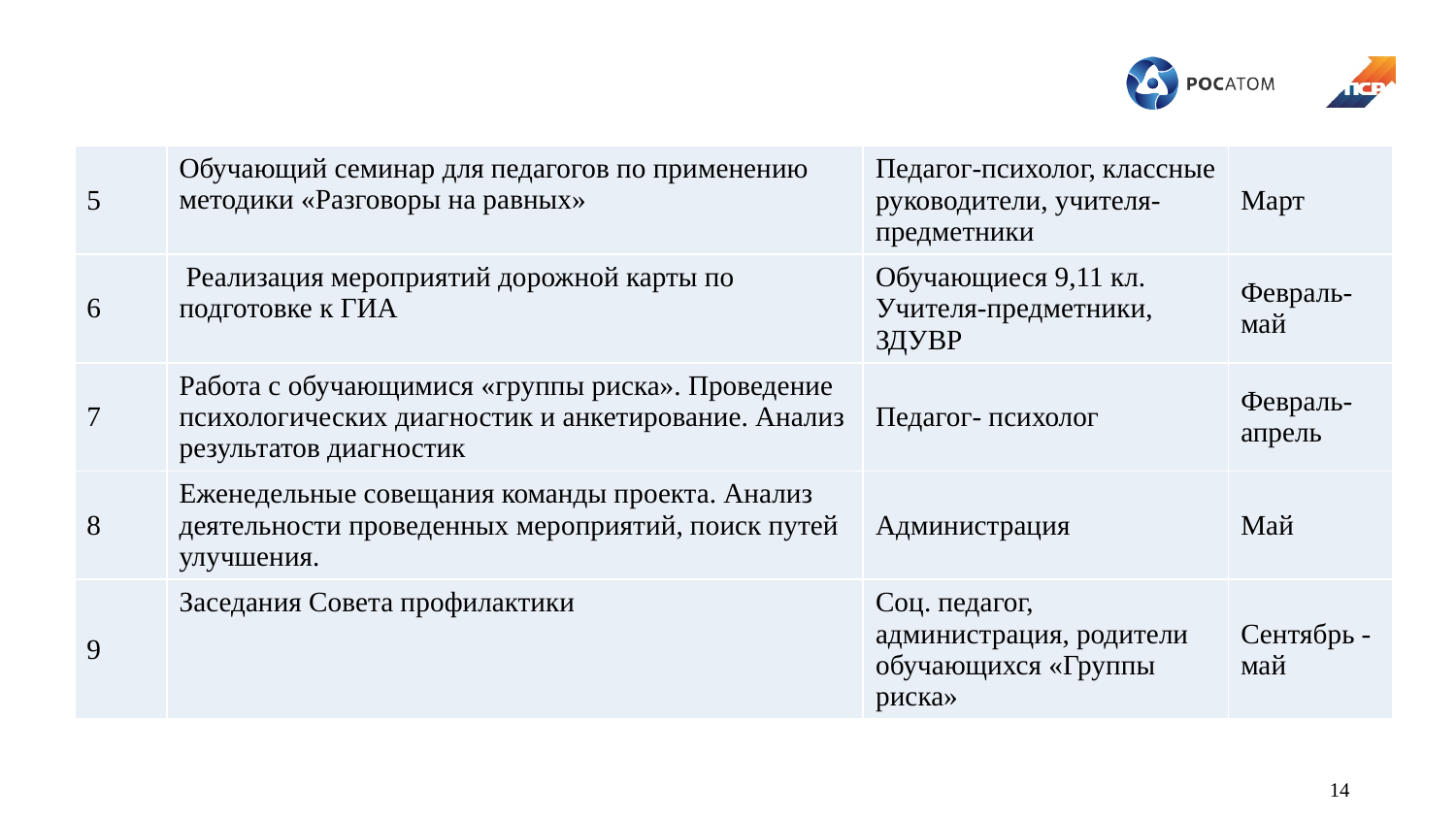

| 5 | Обучающий семинар для педагогов по применению методики «Разговоры на равных» | Педагог-психолог, классные руководители, учителя-предметники | Март |
| --- | --- | --- | --- |
| 6 | Реализация мероприятий дорожной карты по подготовке к ГИА | Обучающиеся 9,11 кл. Учителя-предметники, ЗДУВР | Февраль-май |
| 7 | Работа с обучающимися «группы риска». Проведение психологических диагностик и анкетирование. Анализ результатов диагностик | Педагог- психолог | Февраль-апрель |
| 8 | Еженедельные совещания команды проекта. Анализ деятельности проведенных мероприятий, поиск путей улучшения. | Администрация | Май |
| 9 | Заседания Совета профилактики | Соц. педагог, администрация, родители обучающихся «Группы риска» | Сентябрь - май |
14